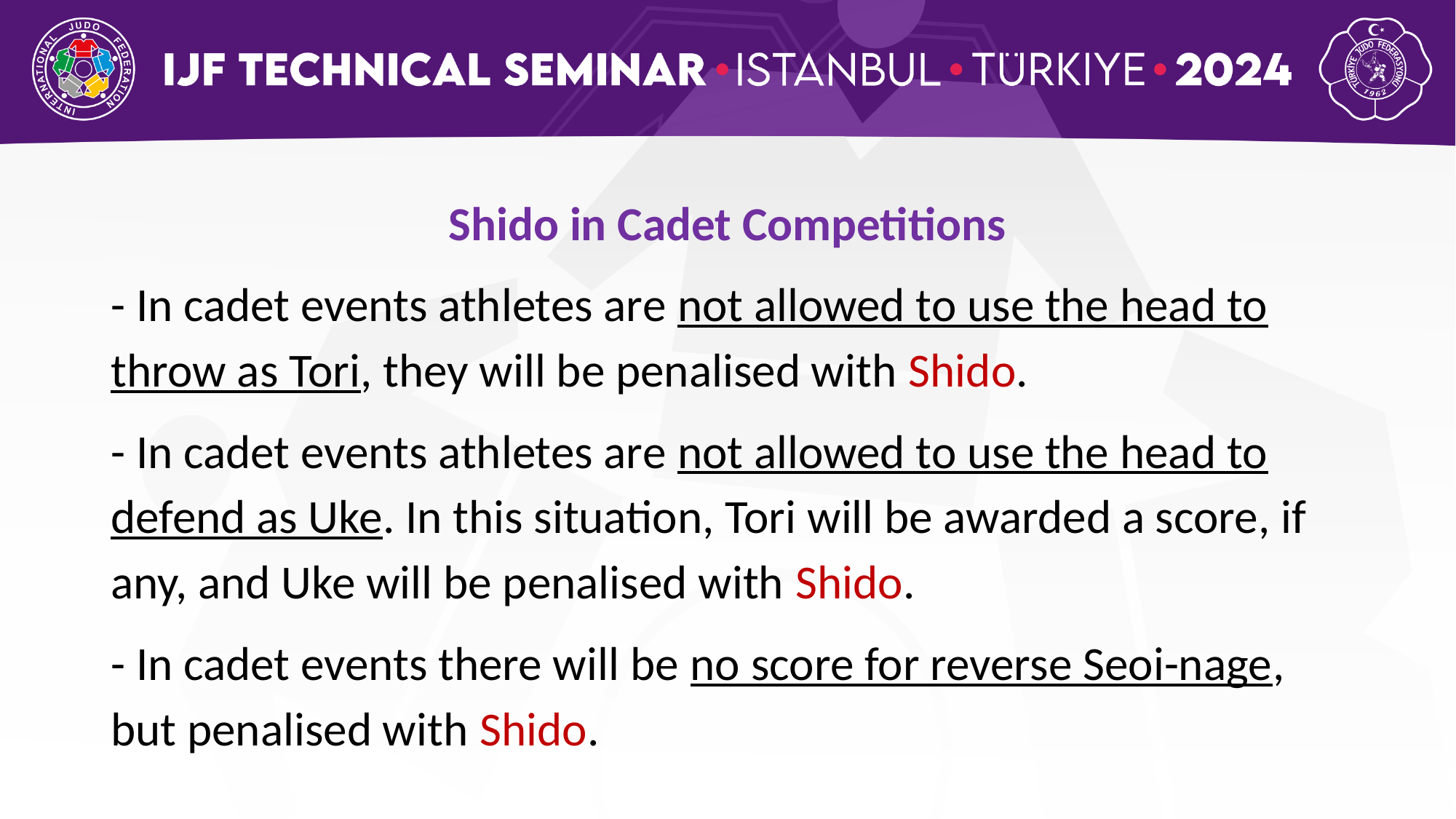

Shido in Cadet Competitions
- In cadet events athletes are not allowed to use the head to throw as Tori, they will be penalised with Shido.
- In cadet events athletes are not allowed to use the head to defend as Uke. In this situation, Tori will be awarded a score, if any, and Uke will be penalised with Shido.
- In cadet events there will be no score for reverse Seoi-nage, but penalised with Shido.